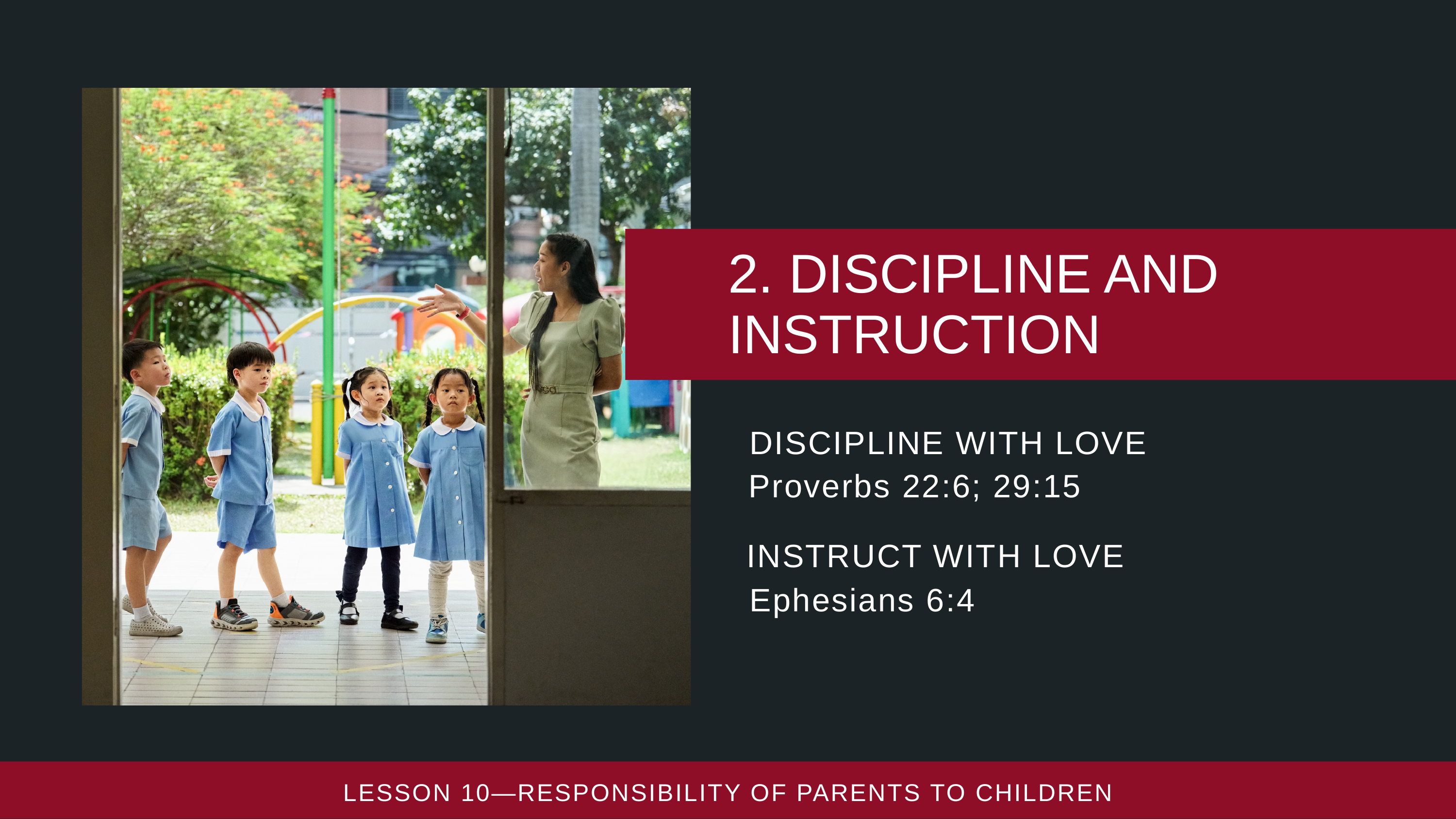

DISCIPLINE WITH LOVE
Proverbs 22:6; 29:15
INSTRUCT WITH LOVE
Ephesians 6:4